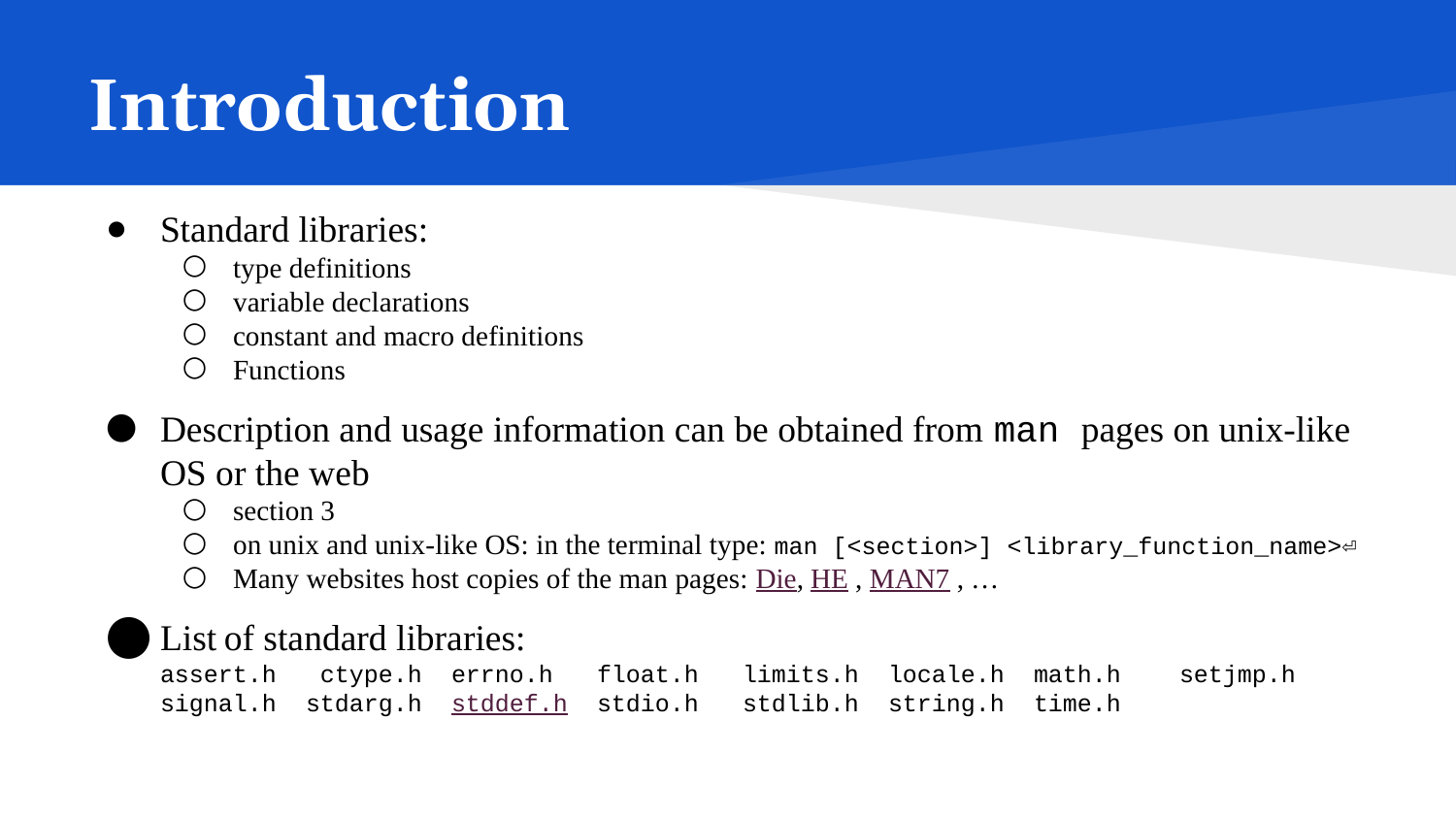

# Introduction
Standard libraries:
type definitions
variable declarations
constant and macro definitions
Functions
Description and usage information can be obtained from man pages on unix-like OS or the web
section 3
on unix and unix-like OS: in the terminal type: man [<section>] <library_function_name>⏎
Many websites host copies of the man pages: Die, HE , MAN7 , …
List of standard libraries:
assert.h	 ctype.h	errno.h	float.h	limits.h	locale.h	math.h	setjmp.h
signal.h	stdarg.h	stddef.h	stdio.h	stdlib.h	string.h	time.h